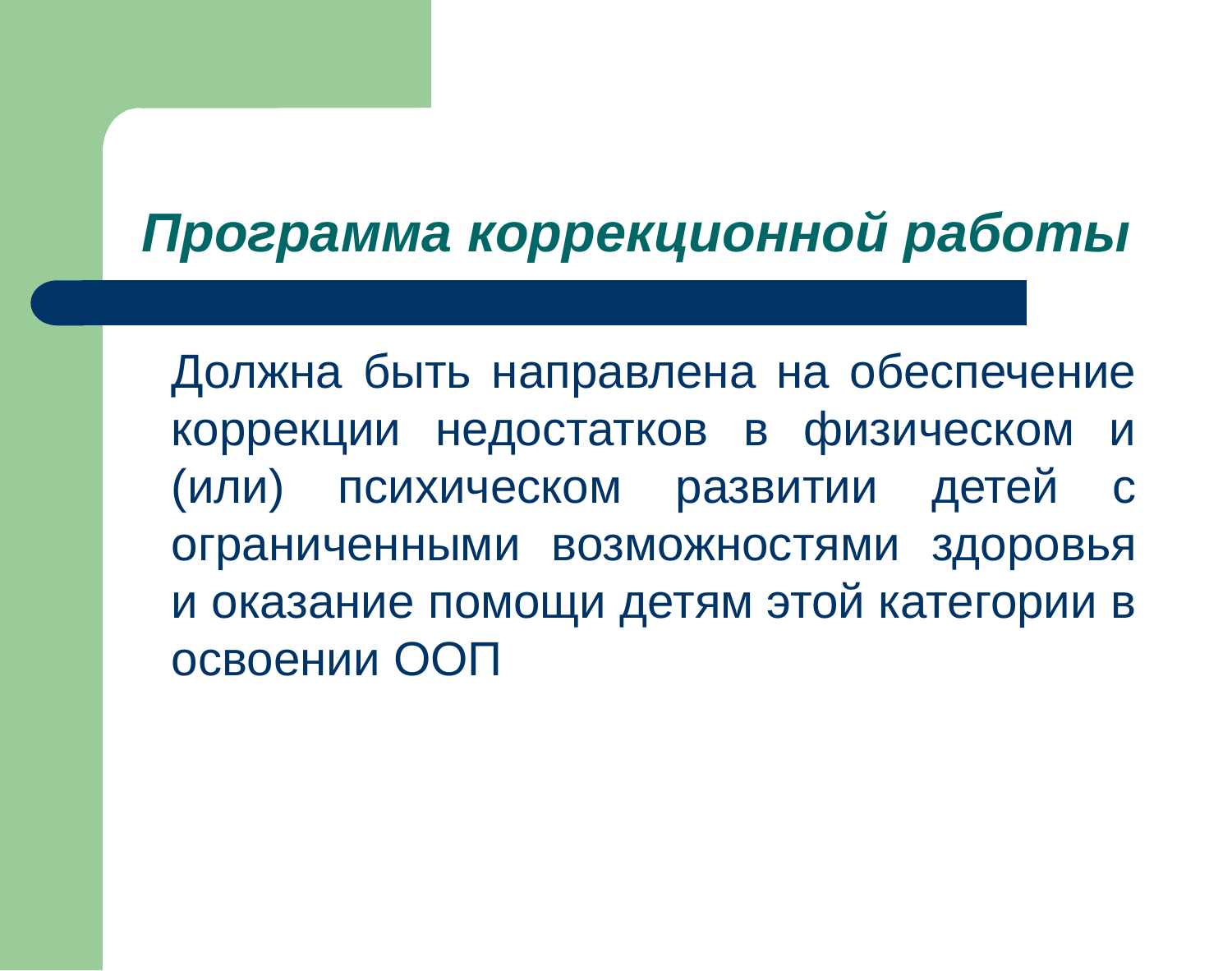

# Программа коррекционной работы
	Должна быть направлена на обеспечение коррекции недостатков в физическом и (или) психическом развитии детей с ограниченными возможностями здоровья и оказание помощи детям этой категории в освоении ООП